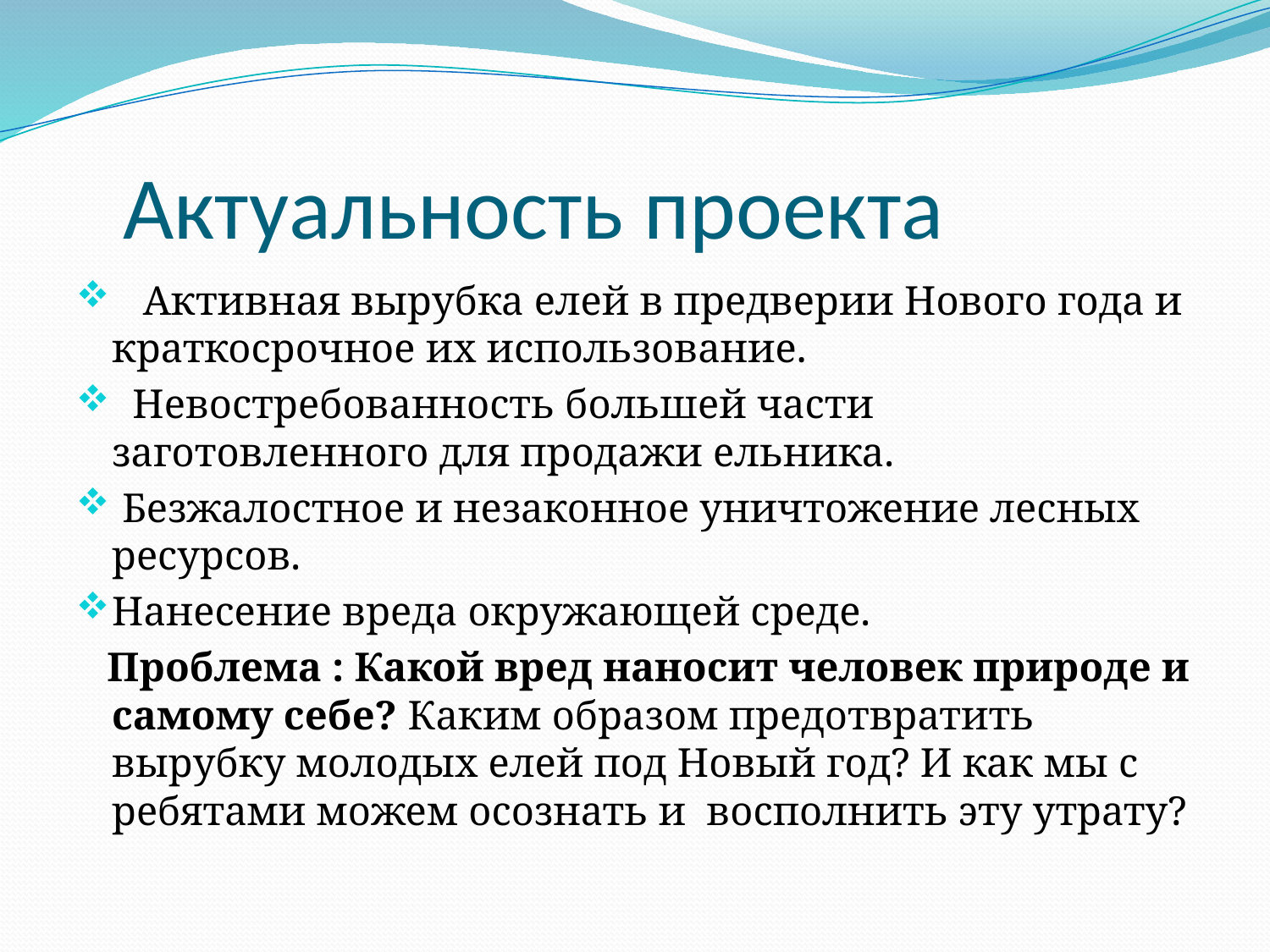

# Актуальность проекта
   Активная вырубка елей в предверии Нового года и краткосрочное их использование.
  Невостребованность большей части заготовленного для продажи ельника.
 Безжалостное и незаконное уничтожение лесных ресурсов.
Нанесение вреда окружающей среде.
   Проблема : Какой вред наносит человек природе и самому себе? Каким образом предотвратить вырубку молодых елей под Новый год? И как мы с ребятами можем осознать и  восполнить эту утрату?